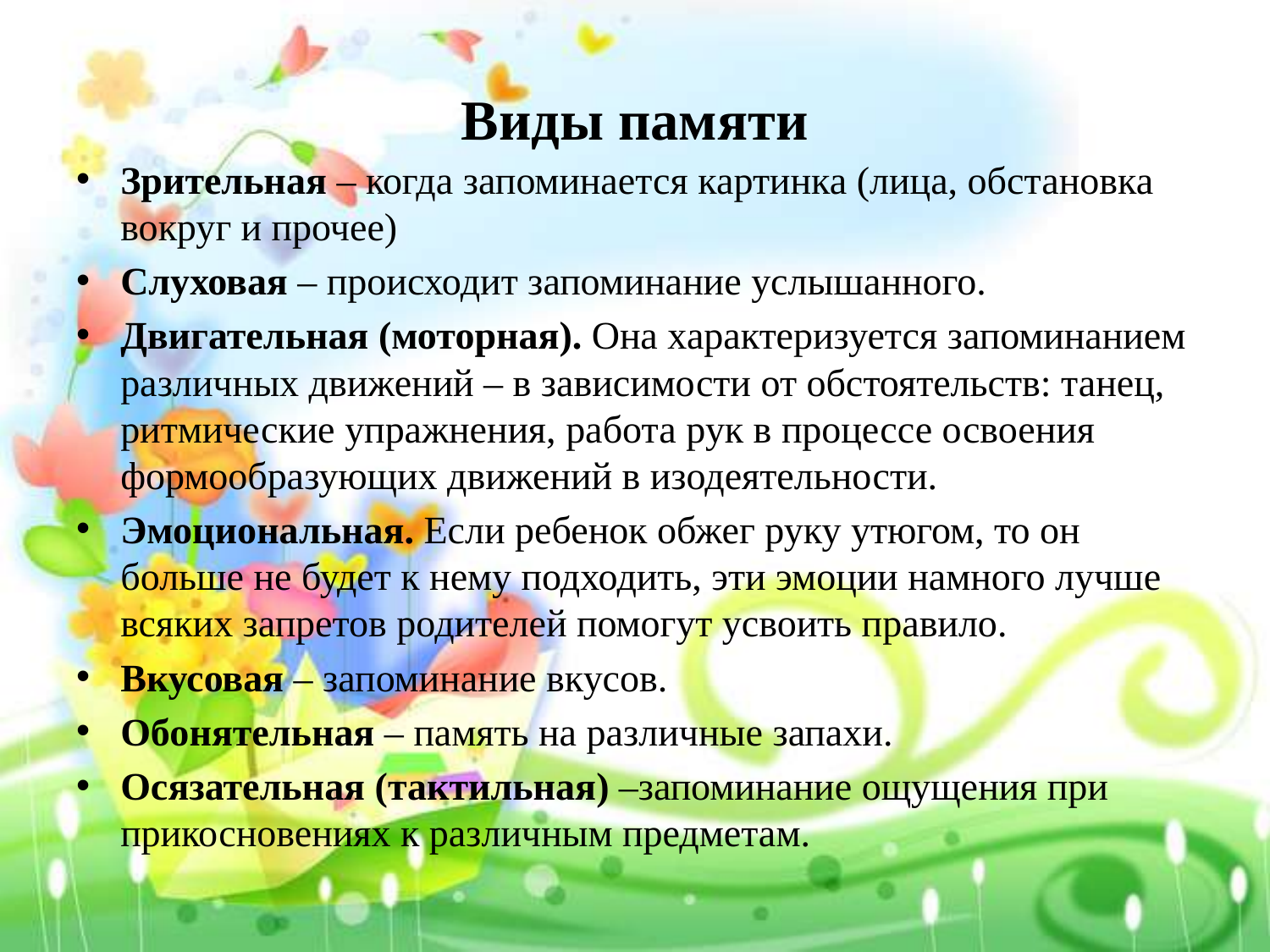

# Виды памяти
Зрительная – когда запоминается картинка (лица, обстановка вокруг и прочее)
Слуховая – происходит запоминание услышанного.
Двигательная (моторная). Она характеризуется запоминанием различных движений – в зависимости от обстоятельств: танец, ритмические упражнения, работа рук в процессе освоения формообразующих движений в изодеятельности.
Эмоциональная. Если ребенок обжег руку утюгом, то он больше не будет к нему подходить, эти эмоции намного лучше всяких запретов родителей помогут усвоить правило.
Вкусовая – запоминание вкусов.
Обонятельная – память на различные запахи.
Осязательная (тактильная) –запоминание ощущения при прикосновениях к различным предметам.